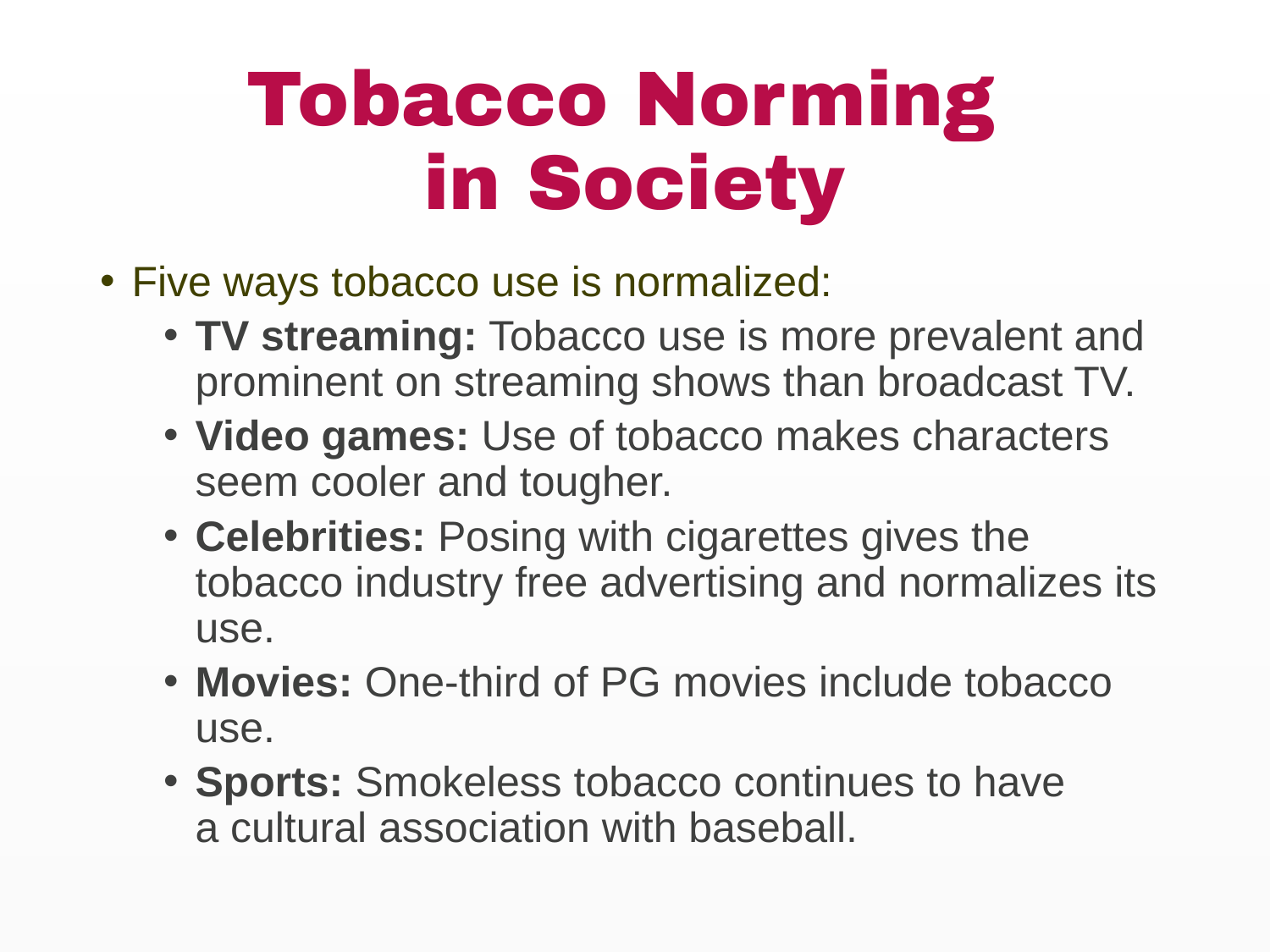

# Tobacco Norming in Society
Five ways tobacco use is normalized:
TV streaming: Tobacco use is more prevalent and prominent on streaming shows than broadcast TV.
Video games: Use of tobacco makes characters seem cooler and tougher.
Celebrities: Posing with cigarettes gives the tobacco industry free advertising and normalizes its use.
Movies: One-third of PG movies include tobacco use.
Sports: Smokeless tobacco continues to have a cultural association with baseball.